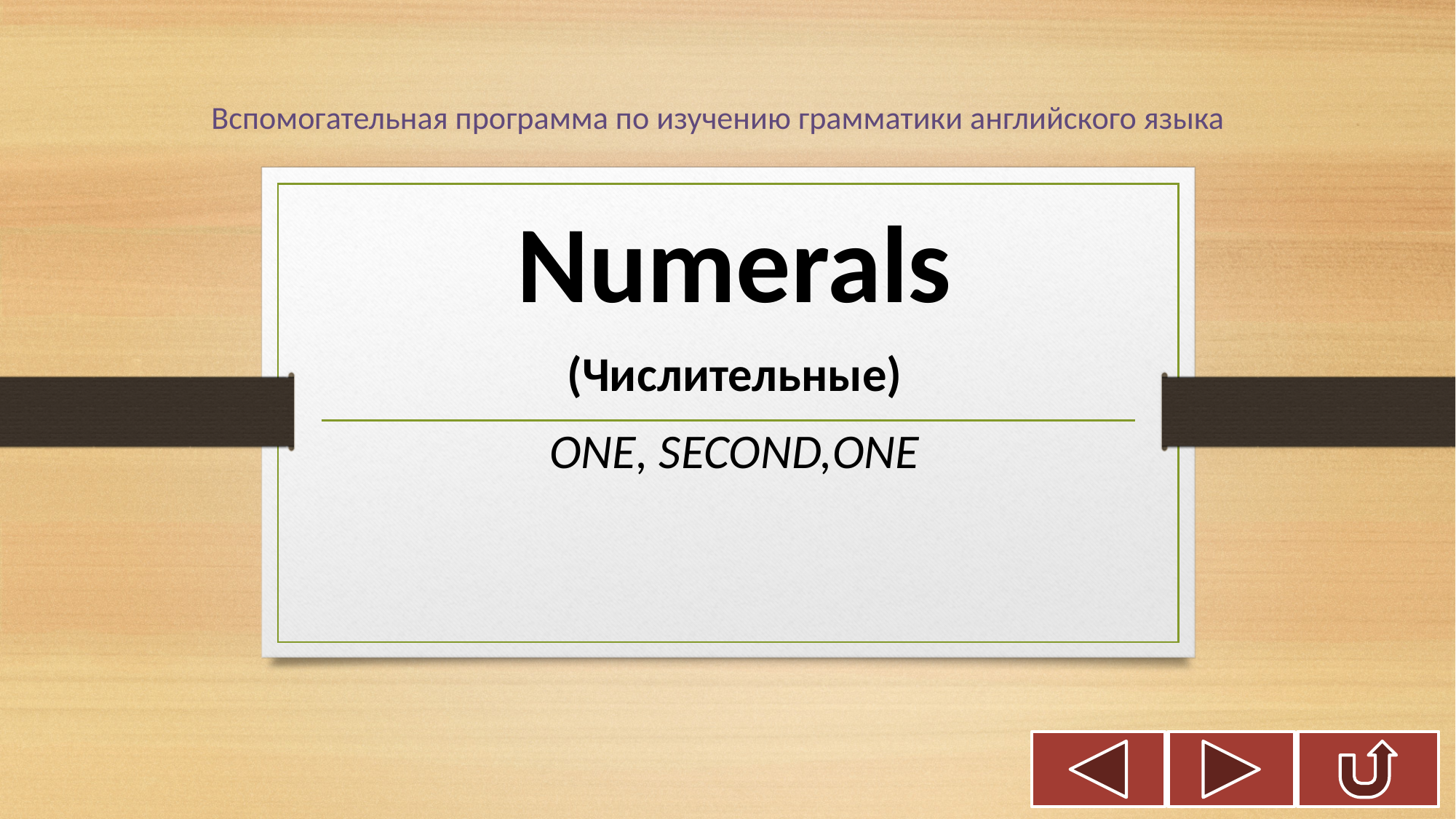

# Вспомогательная программа по изучению грамматики английского языка
Numerals
(Числительные)
ONE, SECOND,ONE